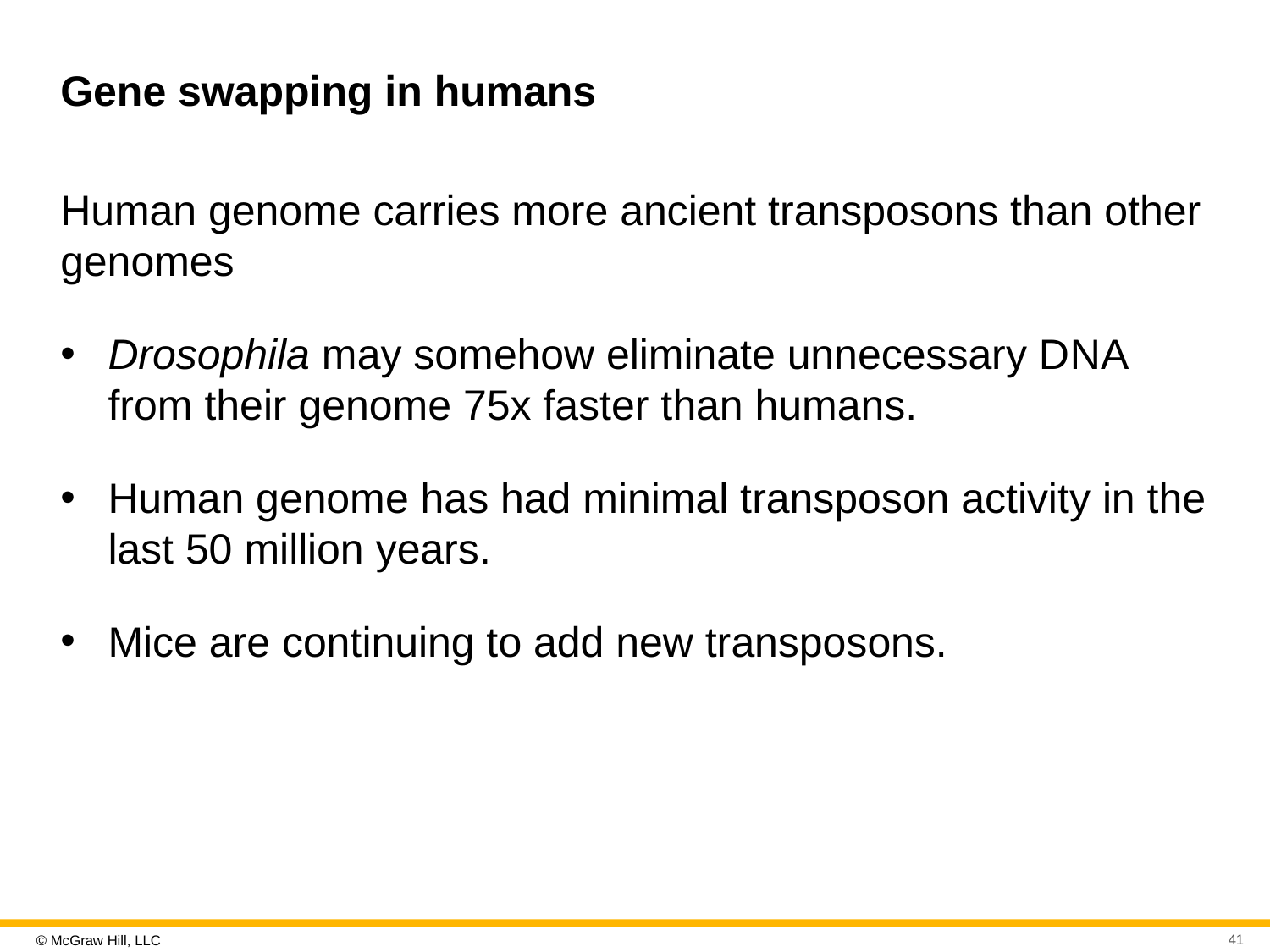

# Gene swapping in humans
Human genome carries more ancient transposons than other genomes
Drosophila may somehow eliminate unnecessary D N A from their genome 75x faster than humans.
Human genome has had minimal transposon activity in the last 50 million years.
Mice are continuing to add new transposons.
41